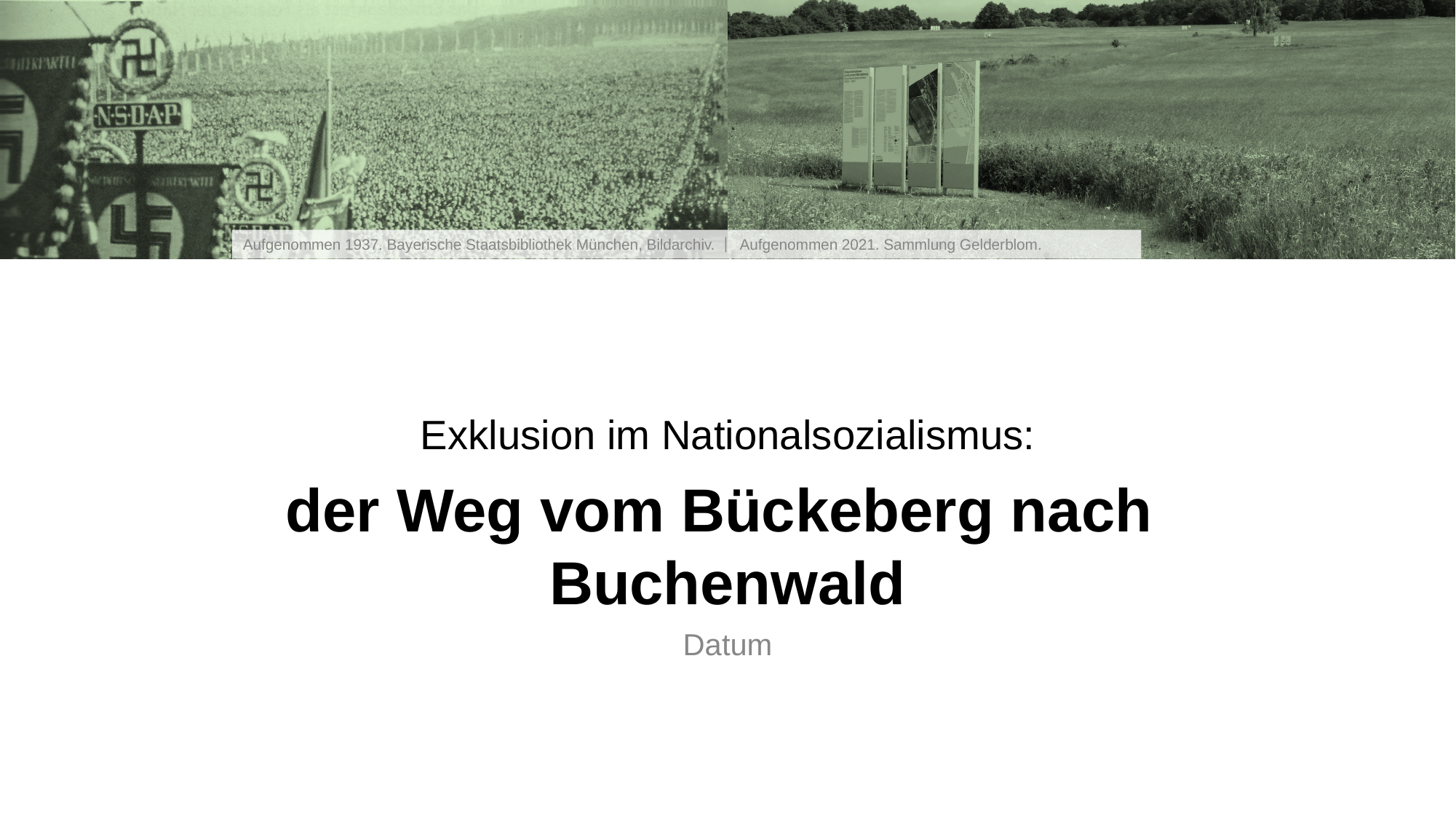

Exklusion im Nationalsozialismus:
der Weg vom Bückeberg nach
Buchenwald
Datum